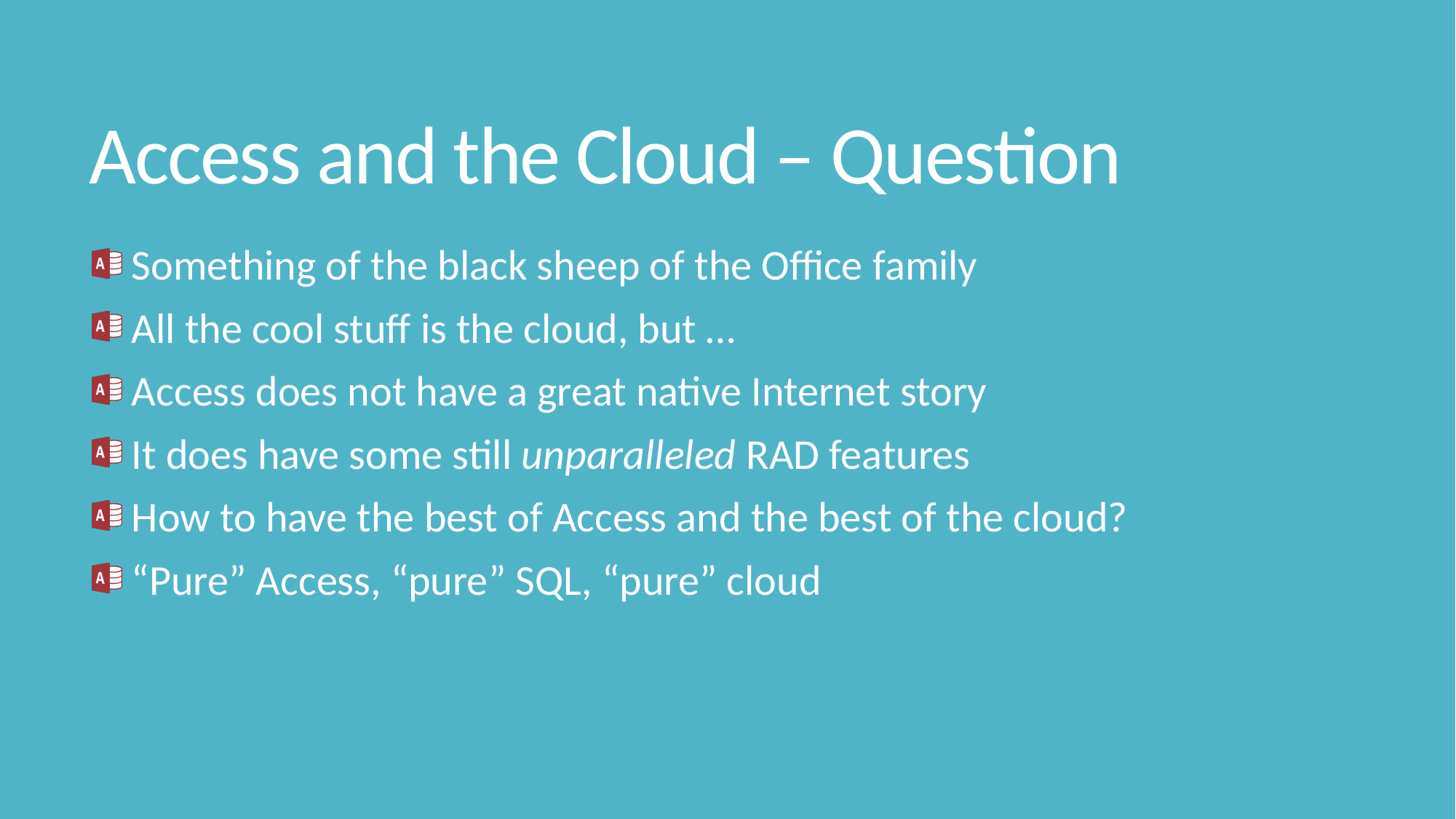

# Access and the Cloud – Question
 Something of the black sheep of the Office family
 All the cool stuff is the cloud, but …
 Access does not have a great native Internet story
 It does have some still unparalleled RAD features
 How to have the best of Access and the best of the cloud?
 “Pure” Access, “pure” SQL, “pure” cloud